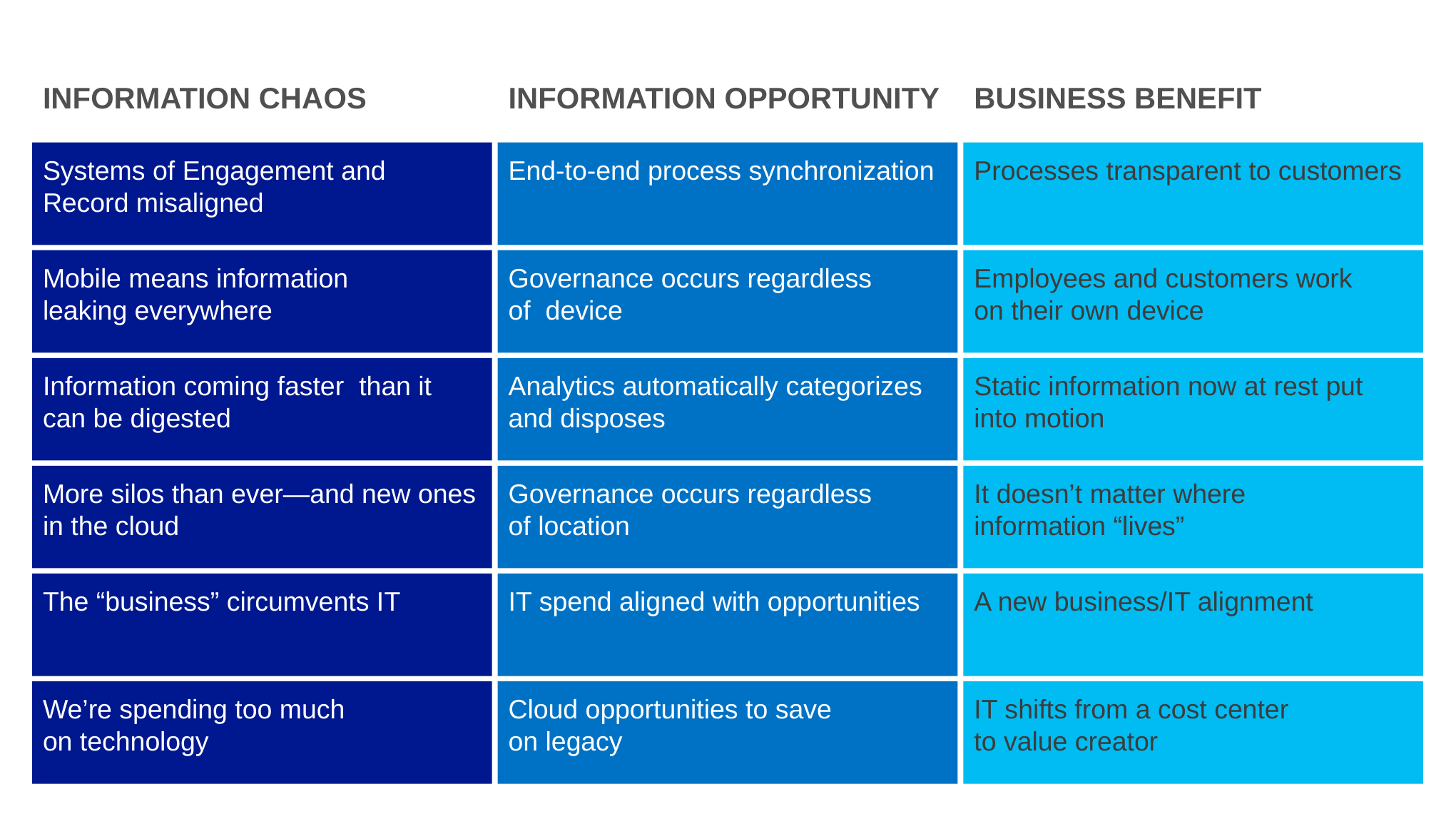

INFORMATION CHAOS
INFORMATION OPPORTUNITY
BUSINESS BENEFIT
Systems of Engagement and
Record misaligned
End-to-end process synchronization
Processes transparent to customers
Mobile means information
leaking everywhere
Governance occurs regardless
of  device
Employees and customers work
on their own device

Information coming faster  than it can be digested
Analytics automatically categorizes and disposes
Static information now at rest put into motion
More silos than ever—and new ones in the cloud
Governance occurs regardless
of location
It doesn’t matter where
information “lives”
The “business” circumvents IT
IT spend aligned with opportunities
A new business/IT alignment
We’re spending too much
on technology
Cloud opportunities to save
on legacy
IT shifts from a cost center
to value creator